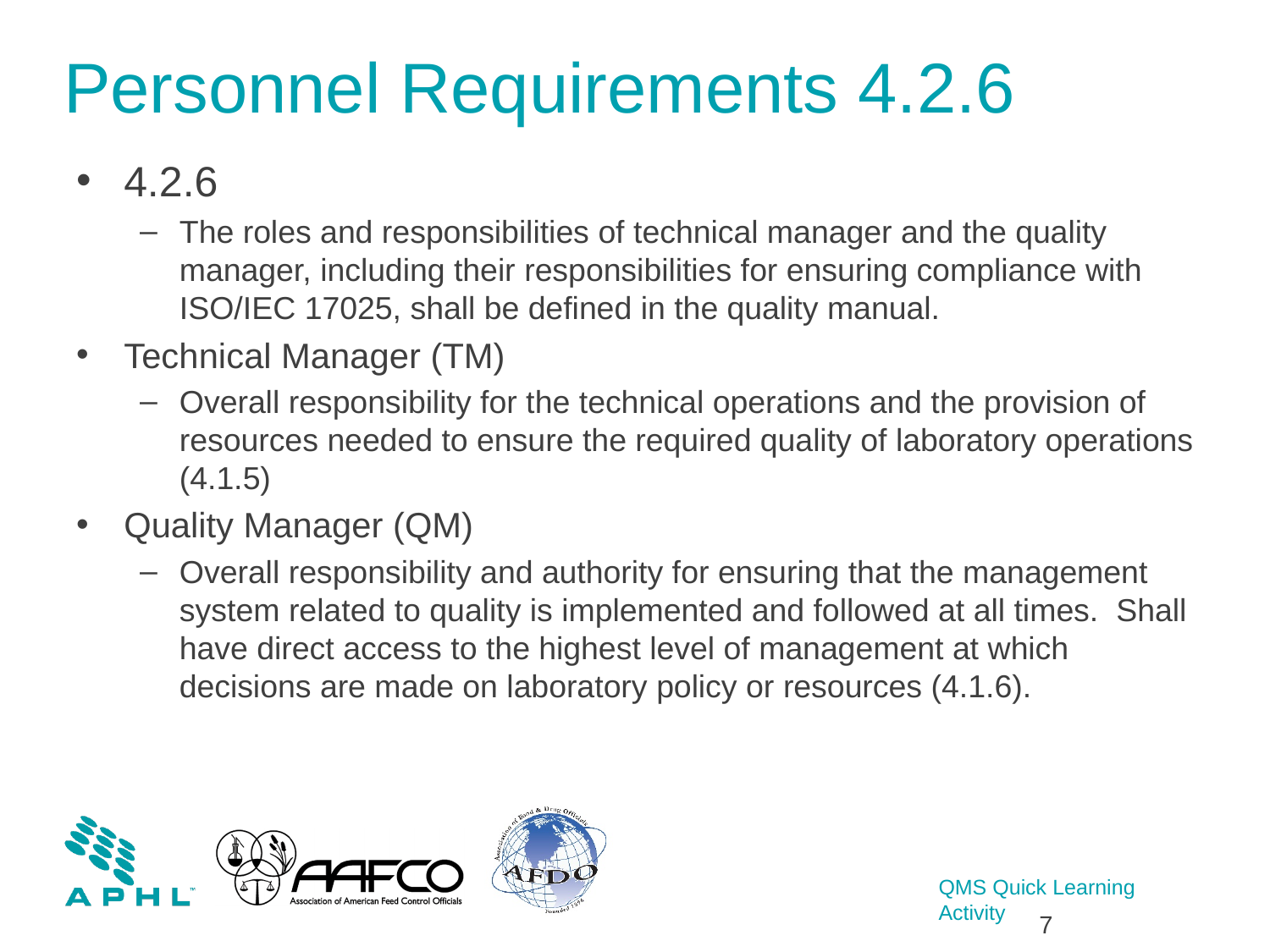

# Personnel Requirements 4.2.6
4.2.6
The roles and responsibilities of technical manager and the quality manager, including their responsibilities for ensuring compliance with ISO/IEC 17025, shall be defined in the quality manual.
Technical Manager (TM)
Overall responsibility for the technical operations and the provision of resources needed to ensure the required quality of laboratory operations (4.1.5)
Quality Manager (QM)
Overall responsibility and authority for ensuring that the management system related to quality is implemented and followed at all times.  Shall have direct access to the highest level of management at which decisions are made on laboratory policy or resources (4.1.6).